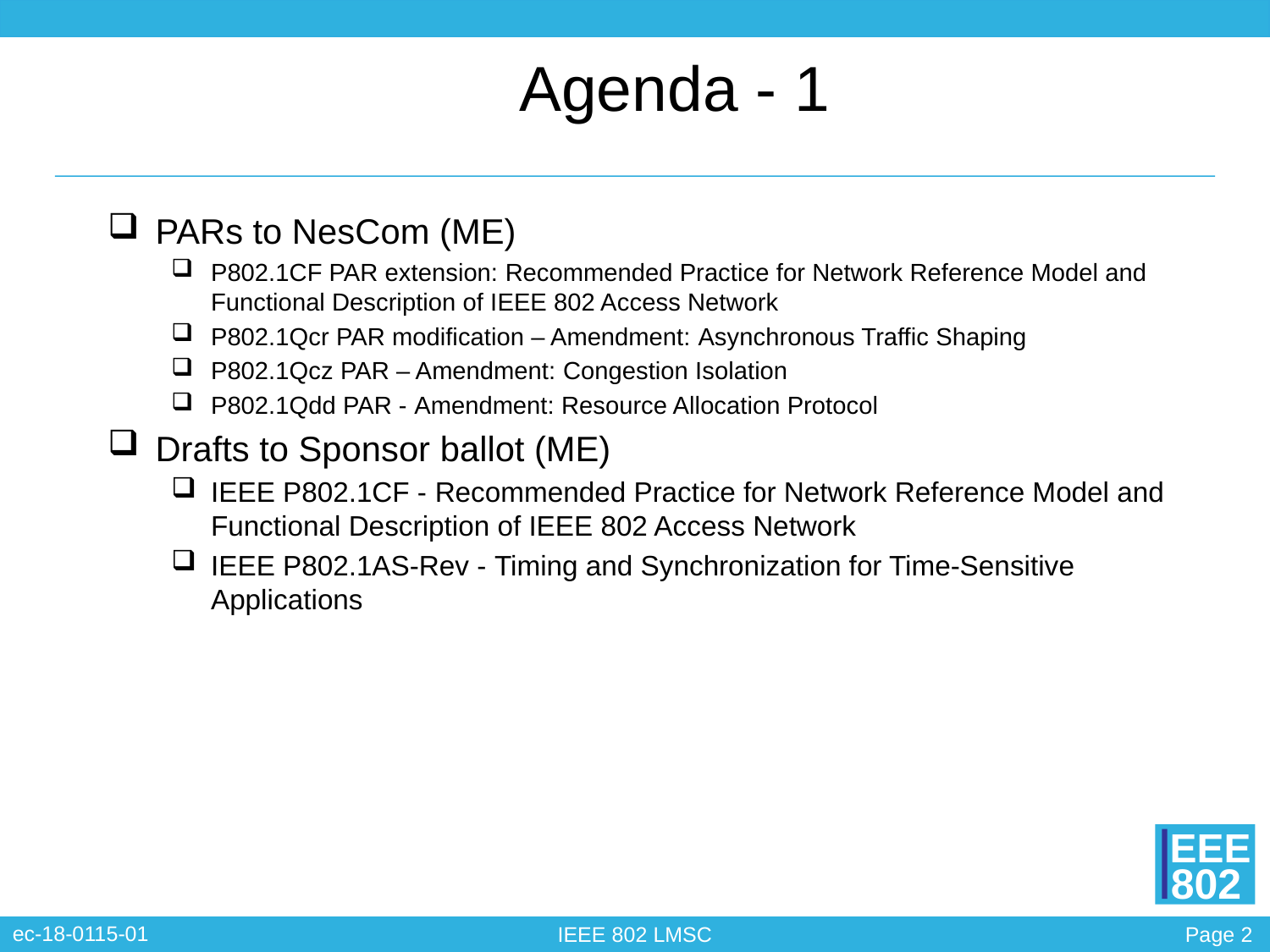

# Agenda - 1
PARs to NesCom (ME)
P802.1CF PAR extension: Recommended Practice for Network Reference Model and Functional Description of IEEE 802 Access Network
P802.1Qcr PAR modification – Amendment: Asynchronous Traffic Shaping
P802.1Qcz PAR – Amendment: Congestion Isolation
P802.1Qdd PAR - Amendment: Resource Allocation Protocol
Drafts to Sponsor ballot (ME)
IEEE P802.1CF - Recommended Practice for Network Reference Model and Functional Description of IEEE 802 Access Network
IEEE P802.1AS-Rev - Timing and Synchronization for Time-Sensitive Applications